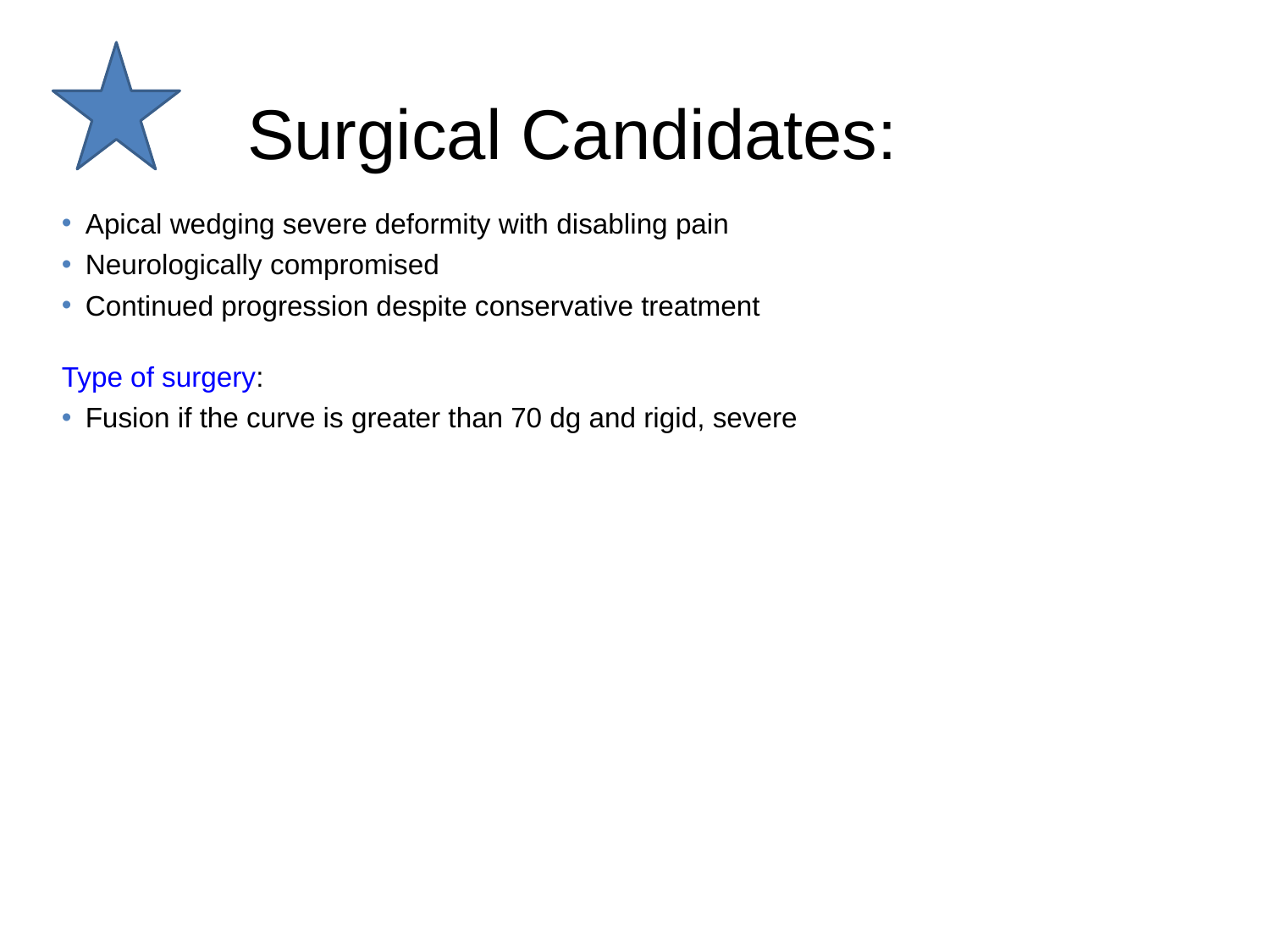

# Surgical Candidates:

Apical wedging severe deformity with disabling pain
Neurologically compromised
Continued progression despite conservative treatment
Type of surgery:
Fusion if the curve is greater than 70 dg and rigid, severe